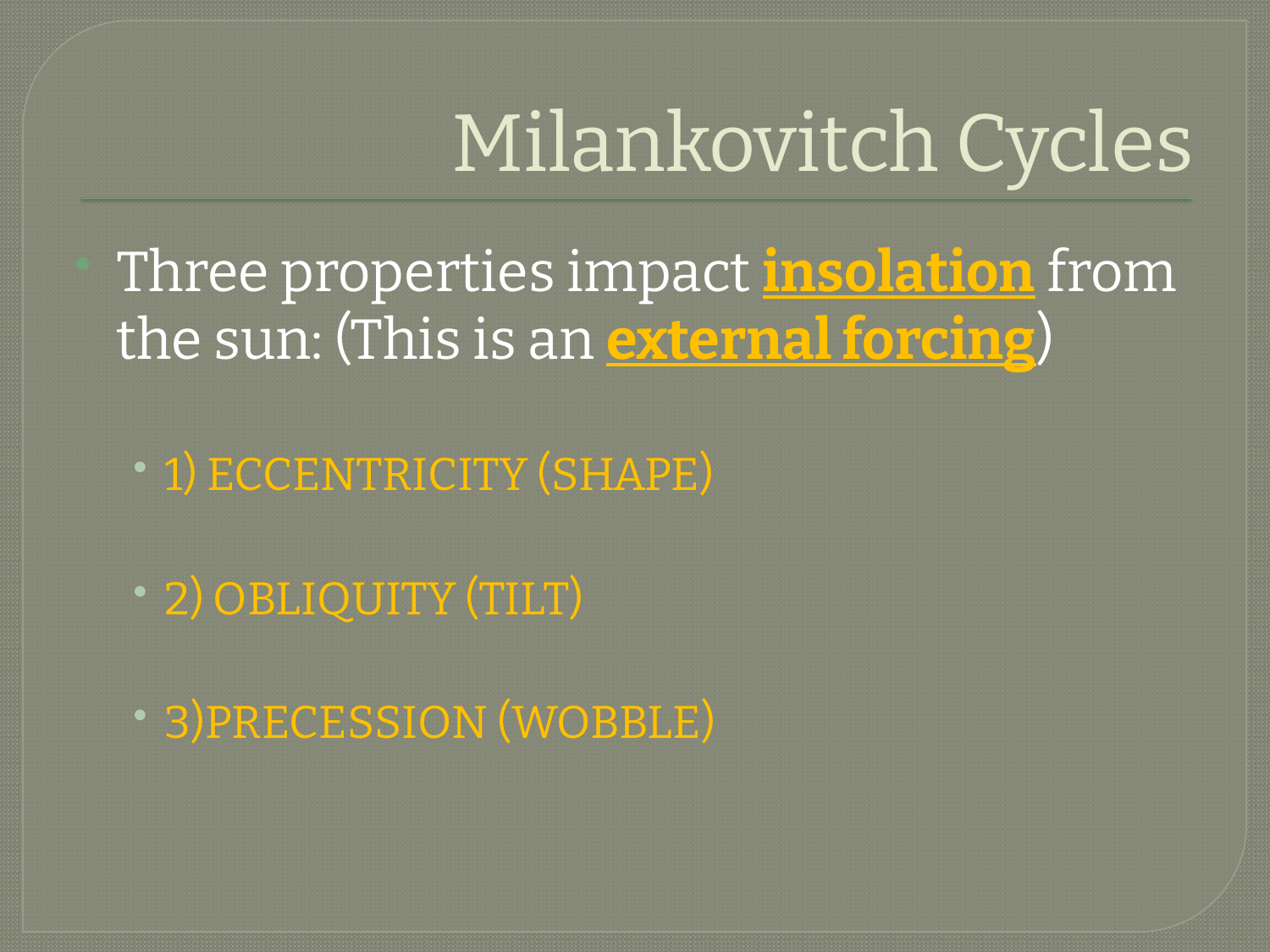

# Milankovitch Cycles
Three properties impact insolation from the sun: (This is an external forcing)

1) ECCENTRICITY (SHAPE)

2) OBLIQUITY (TILT)

3)PRECESSION (WOBBLE)